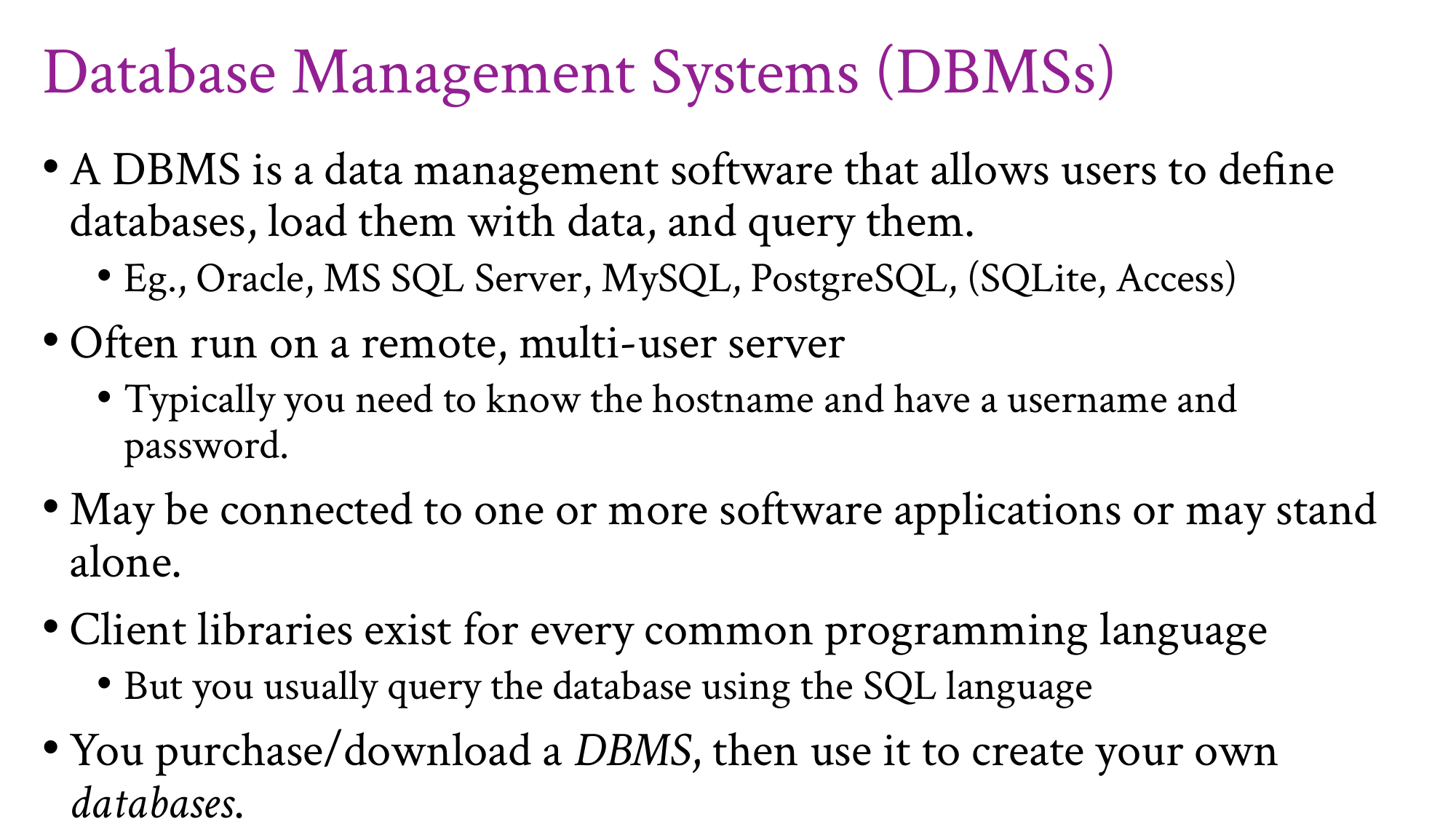

# Database Management Systems (DBMSs)
A DBMS is a data management software that allows users to define databases, load them with data, and query them.
Eg., Oracle, MS SQL Server, MySQL, PostgreSQL, (SQLite, Access)
Often run on a remote, multi-user server
Typically you need to know the hostname and have a username and password.
May be connected to one or more software applications or may stand alone.
Client libraries exist for every common programming language
But you usually query the database using the SQL language
You purchase/download a DBMS, then use it to create your own databases.